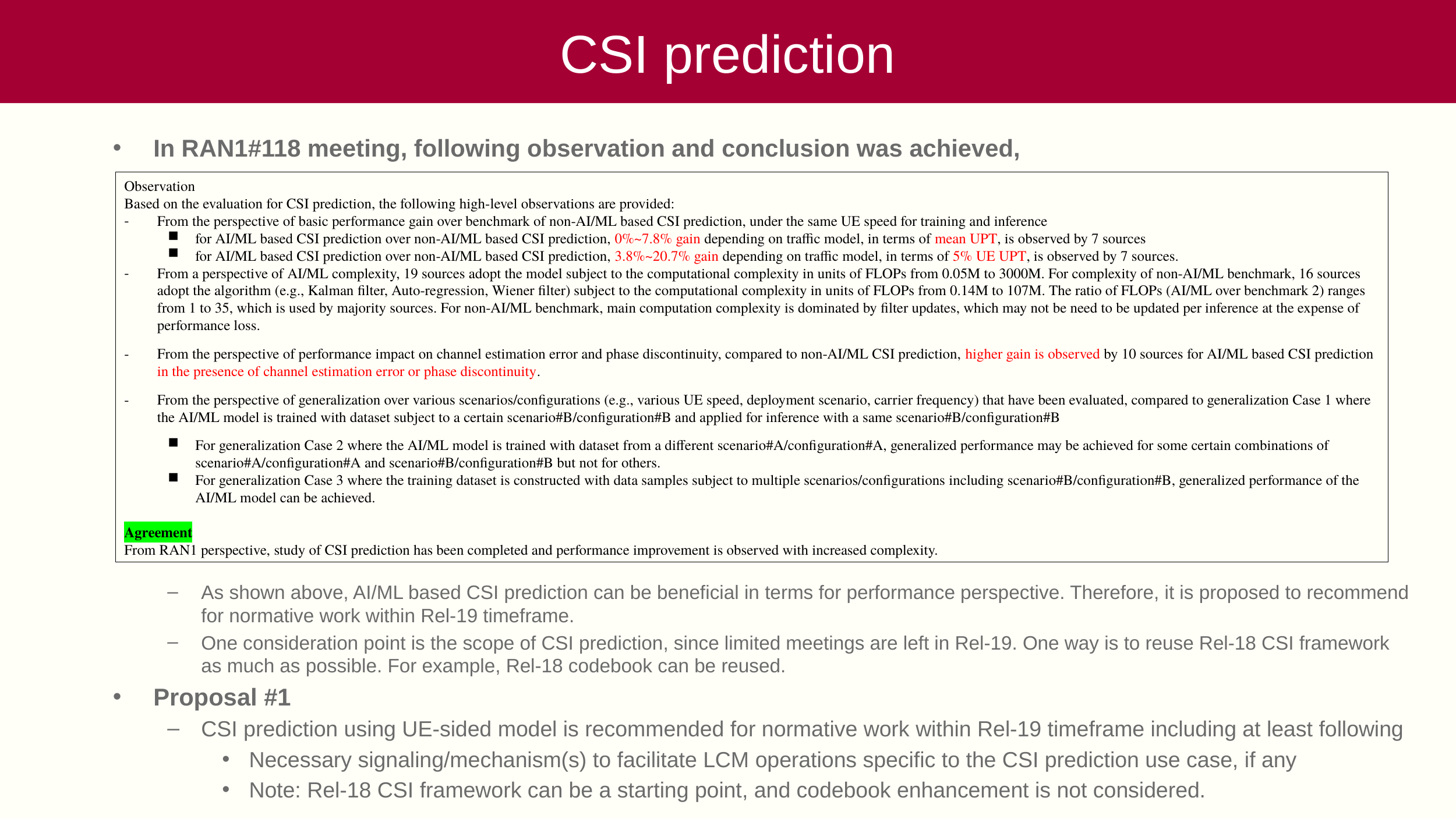

# CSI prediction
In RAN1#118 meeting, following observation and conclusion was achieved,

As shown above, AI/ML based CSI prediction can be beneficial in terms for performance perspective. Therefore, it is proposed to recommend for normative work within Rel-19 timeframe.
One consideration point is the scope of CSI prediction, since limited meetings are left in Rel-19. One way is to reuse Rel-18 CSI framework as much as possible. For example, Rel-18 codebook can be reused.
Proposal #1
CSI prediction using UE-sided model is recommended for normative work within Rel-19 timeframe including at least following
Necessary signaling/mechanism(s) to facilitate LCM operations specific to the CSI prediction use case, if any
Note: Rel-18 CSI framework can be a starting point, and codebook enhancement is not considered.

Observation
Based on the evaluation for CSI prediction, the following high-level observations are provided:
From the perspective of basic performance gain over benchmark of non-AI/ML based CSI prediction, under the same UE speed for training and inference
for AI/ML based CSI prediction over non-AI/ML based CSI prediction, 0%~7.8% gain depending on traffic model, in terms of mean UPT, is observed by 7 sources
for AI/ML based CSI prediction over non-AI/ML based CSI prediction, 3.8%~20.7% gain depending on traffic model, in terms of 5% UE UPT, is observed by 7 sources.
From a perspective of AI/ML complexity, 19 sources adopt the model subject to the computational complexity in units of FLOPs from 0.05M to 3000M. For complexity of non-AI/ML benchmark, 16 sources adopt the algorithm (e.g., Kalman filter, Auto-regression, Wiener filter) subject to the computational complexity in units of FLOPs from 0.14M to 107M. The ratio of FLOPs (AI/ML over benchmark 2) ranges from 1 to 35, which is used by majority sources. For non-AI/ML benchmark, main computation complexity is dominated by filter updates, which may not be need to be updated per inference at the expense of performance loss.
From the perspective of performance impact on channel estimation error and phase discontinuity, compared to non-AI/ML CSI prediction, higher gain is observed by 10 sources for AI/ML based CSI prediction in the presence of channel estimation error or phase discontinuity.
From the perspective of generalization over various scenarios/configurations (e.g., various UE speed, deployment scenario, carrier frequency) that have been evaluated, compared to generalization Case 1 where the AI/ML model is trained with dataset subject to a certain scenario#B/configuration#B and applied for inference with a same scenario#B/configuration#B
For generalization Case 2 where the AI/ML model is trained with dataset from a different scenario#A/configuration#A, generalized performance may be achieved for some certain combinations of scenario#A/configuration#A and scenario#B/configuration#B but not for others.
For generalization Case 3 where the training dataset is constructed with data samples subject to multiple scenarios/configurations including scenario#B/configuration#B, generalized performance of the AI/ML model can be achieved.

Agreement
From RAN1 perspective, study of CSI prediction has been completed and performance improvement is observed with increased complexity.